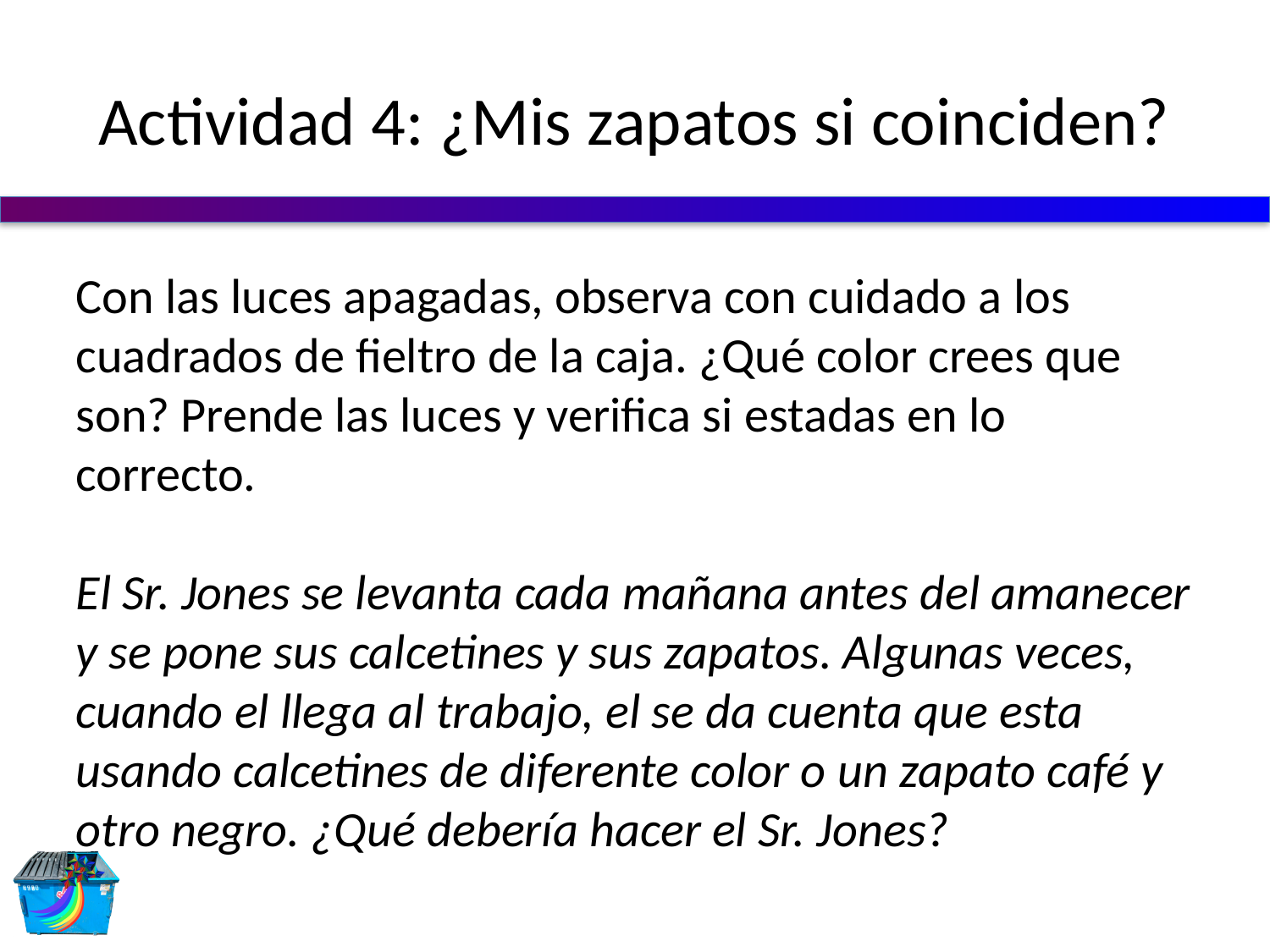

# Actividad 4: ¿Mis zapatos si coinciden?
Con las luces apagadas, observa con cuidado a los cuadrados de fieltro de la caja. ¿Qué color crees que son? Prende las luces y verifica si estadas en lo correcto.

El Sr. Jones se levanta cada mañana antes del amanecer y se pone sus calcetines y sus zapatos. Algunas veces, cuando el llega al trabajo, el se da cuenta que esta usando calcetines de diferente color o un zapato café y otro negro. ¿Qué debería hacer el Sr. Jones?